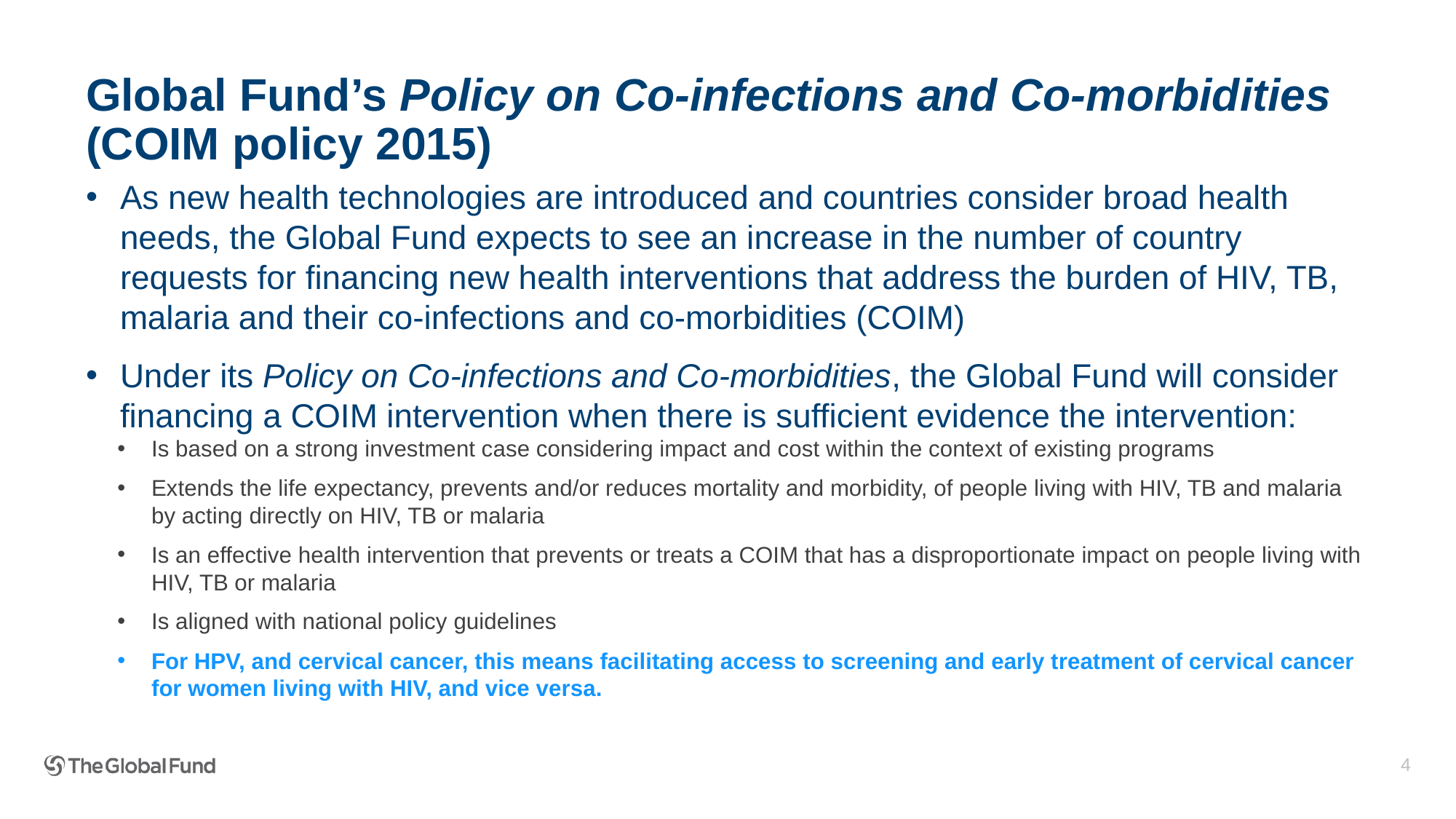

# Global Fund’s Policy on Co-infections and Co-morbidities (COIM policy 2015)
As new health technologies are introduced and countries consider broad health needs, the Global Fund expects to see an increase in the number of country requests for financing new health interventions that address the burden of HIV, TB, malaria and their co-infections and co-morbidities (COIM)
Under its Policy on Co-infections and Co-morbidities, the Global Fund will consider financing a COIM intervention when there is sufficient evidence the intervention:
Is based on a strong investment case considering impact and cost within the context of existing programs
Extends the life expectancy, prevents and/or reduces mortality and morbidity, of people living with HIV, TB and malaria by acting directly on HIV, TB or malaria
Is an effective health intervention that prevents or treats a COIM that has a disproportionate impact on people living with HIV, TB or malaria
Is aligned with national policy guidelines
For HPV, and cervical cancer, this means facilitating access to screening and early treatment of cervical cancer for women living with HIV, and vice versa.

4